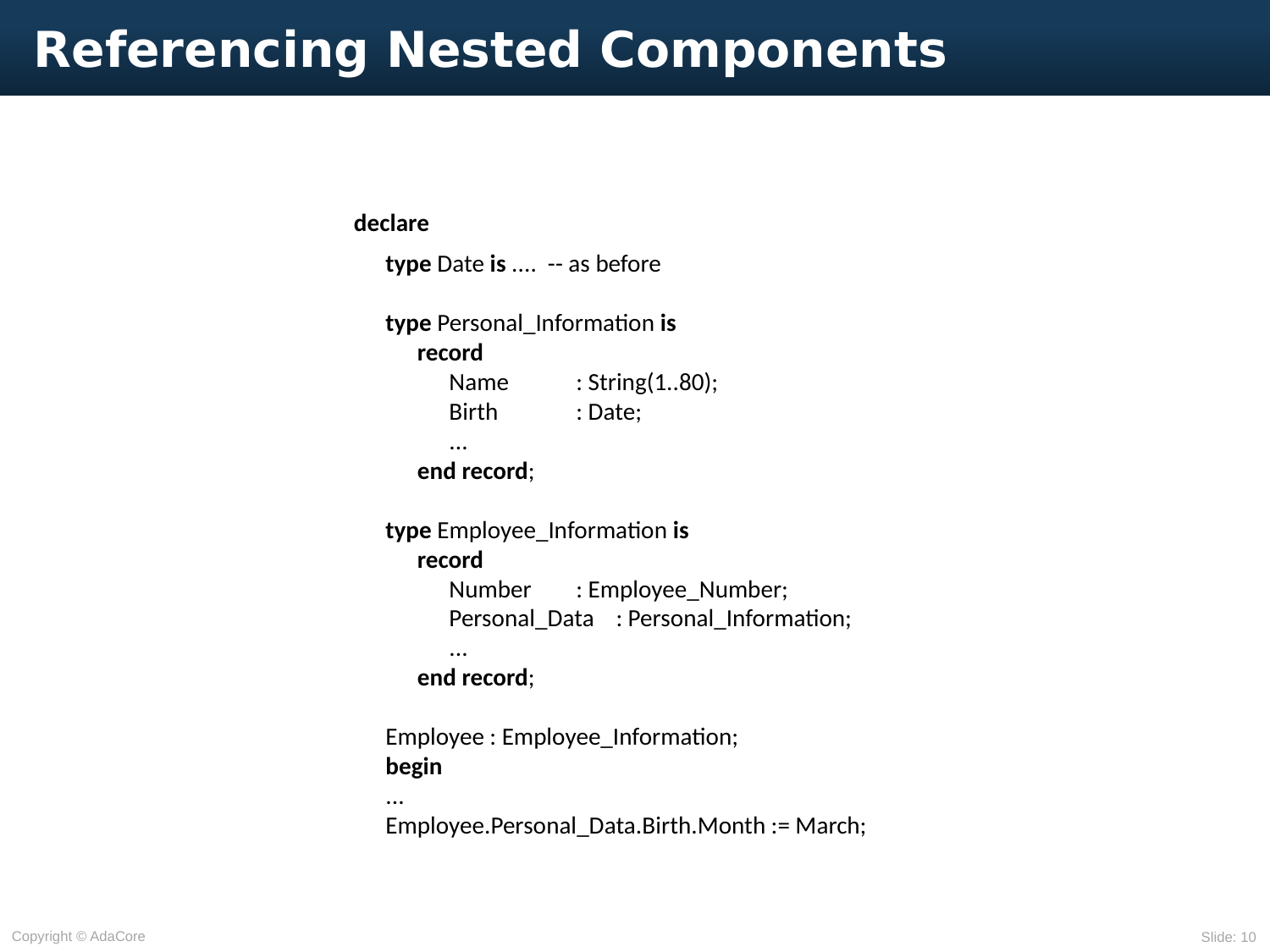

# Referencing Nested Components
declare
type Date is ....  -- as before

type Personal_Information is
record
Name	: String(1..80);
Birth	: Date;
...
end record;

type Employee_Information is
record
Number	: Employee_Number;
Personal_Data	: Personal_Information;
...
end record;

Employee : Employee_Information;
begin
...
Employee.Personal_Data.Birth.Month := March;